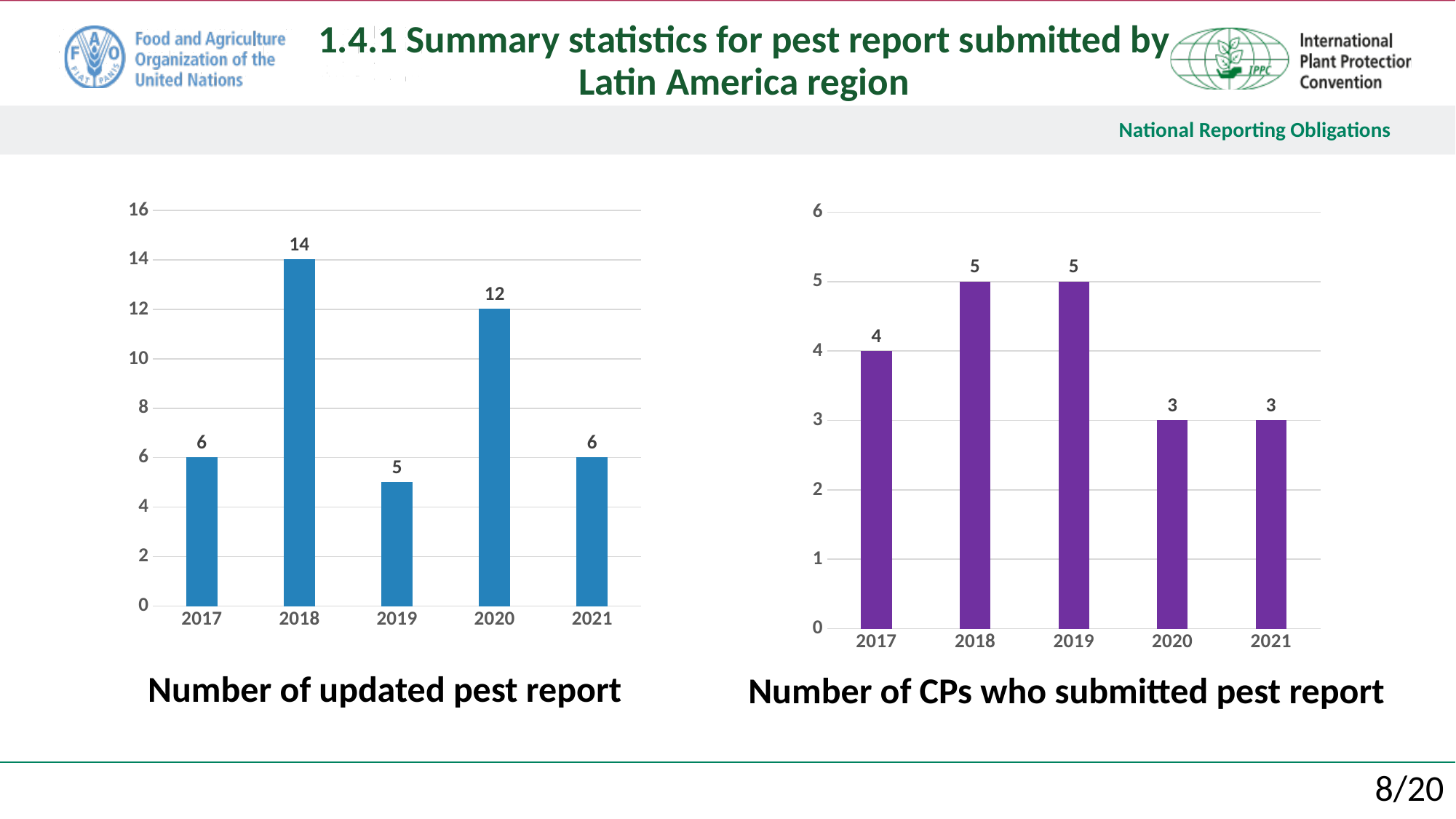

1.4.1 Summary statistics for pest report submitted by Latin America region

### Chart

| Category |  |
|---|---|
| 2017 | 6.0 |
| 2018 | 14.0 |
| 2019 | 5.0 |
| 2020 | 12.0 |
| 2021 | 6.0 |

### Chart

| Category |  |
|---|---|
| 2017 | 4.0 |
| 2018 | 5.0 |
| 2019 | 5.0 |
| 2020 | 3.0 |
| 2021 | 3.0 |
Number of updated pest report
Number of CPs who submitted pest report
8/20